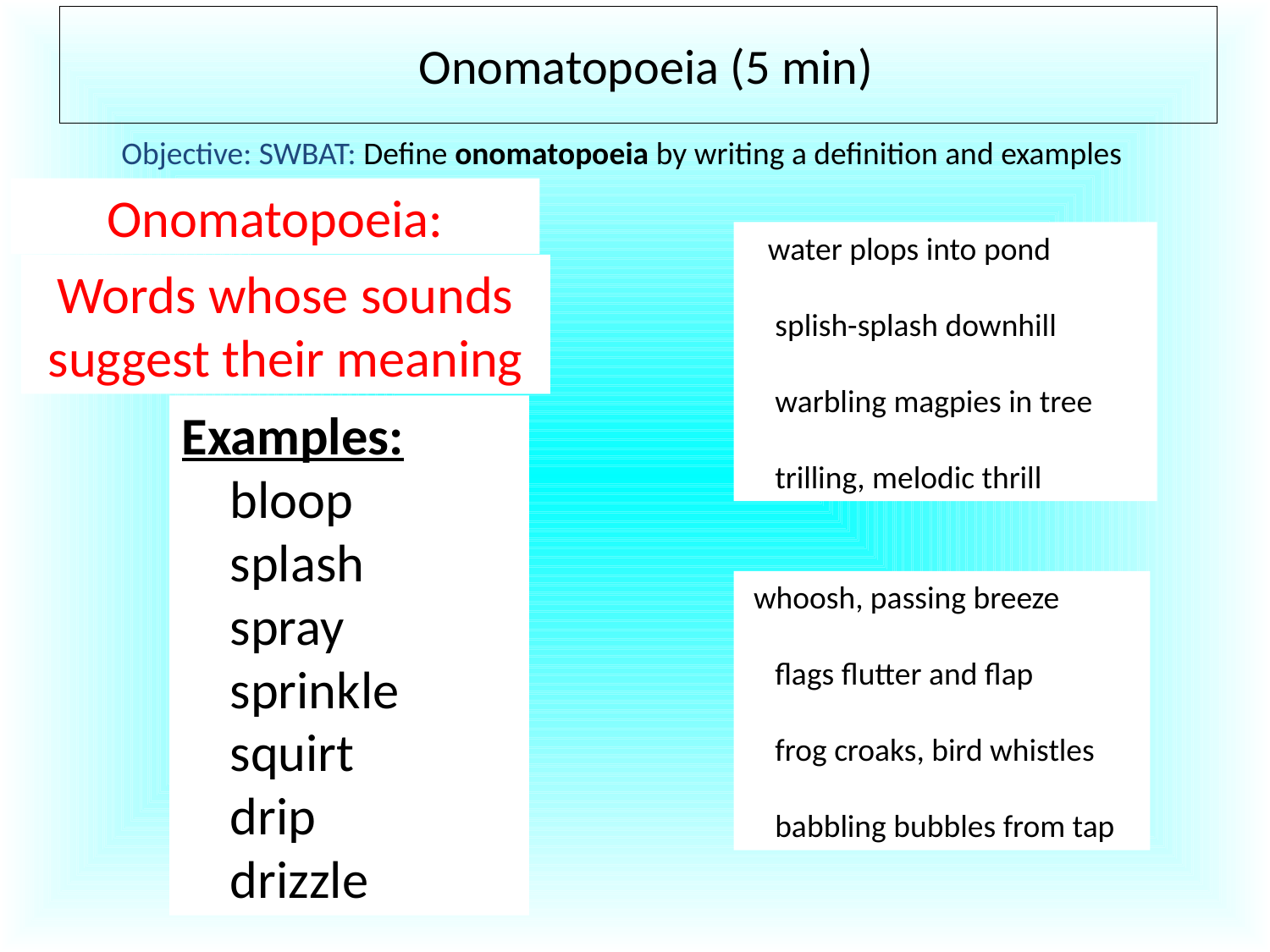

# Onomatopoeia (5 min)
Objective: SWBAT: Define onomatopoeia by writing a definition and examples
Onomatopoeia:
   water plops into pond

    splish-splash downhill

    warbling magpies in tree

    trilling, melodic thrill
Words whose sounds suggest their meaning
Examples:
    bloop
    splash
    spray
    sprinkle
    squirt
    drip
    drizzle
 whoosh, passing breeze

    flags flutter and flap

    frog croaks, bird whistles

    babbling bubbles from tap